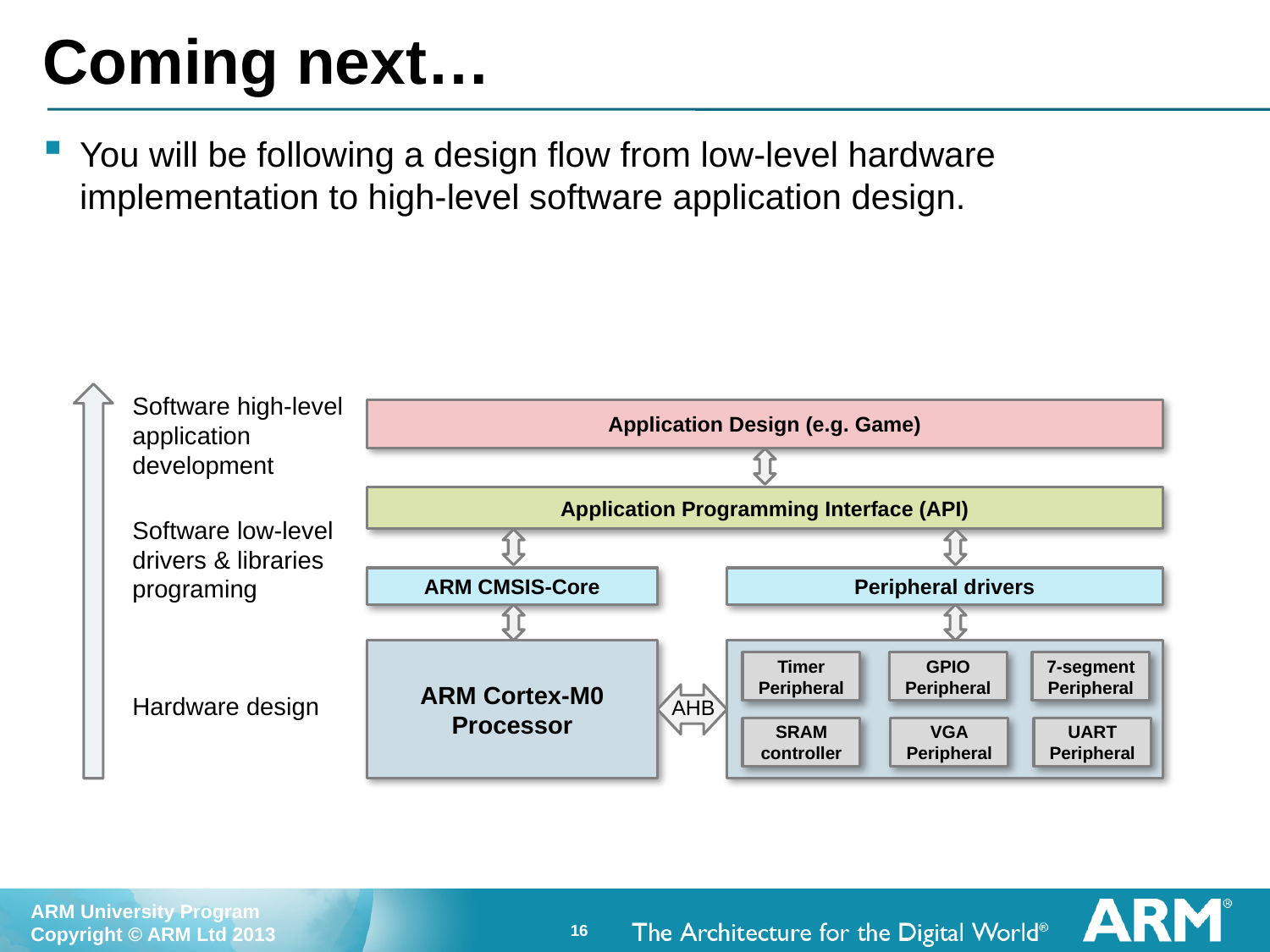

# Coming next…
You will be following a design flow from low-level hardware implementation to high-level software application design.

Software high-level application development
Application Design (e.g. Game)

Application Programming Interface (API)
Software low-level drivers & libraries programing

ARM CMSIS-Core
Peripheral drivers

ARM Cortex-M0
Processor

Timer
Peripheral
GPIO
Peripheral
7-segment
Peripheral

Hardware design
AHB
SRAM
controller
VGA
Peripheral
UART
Peripheral